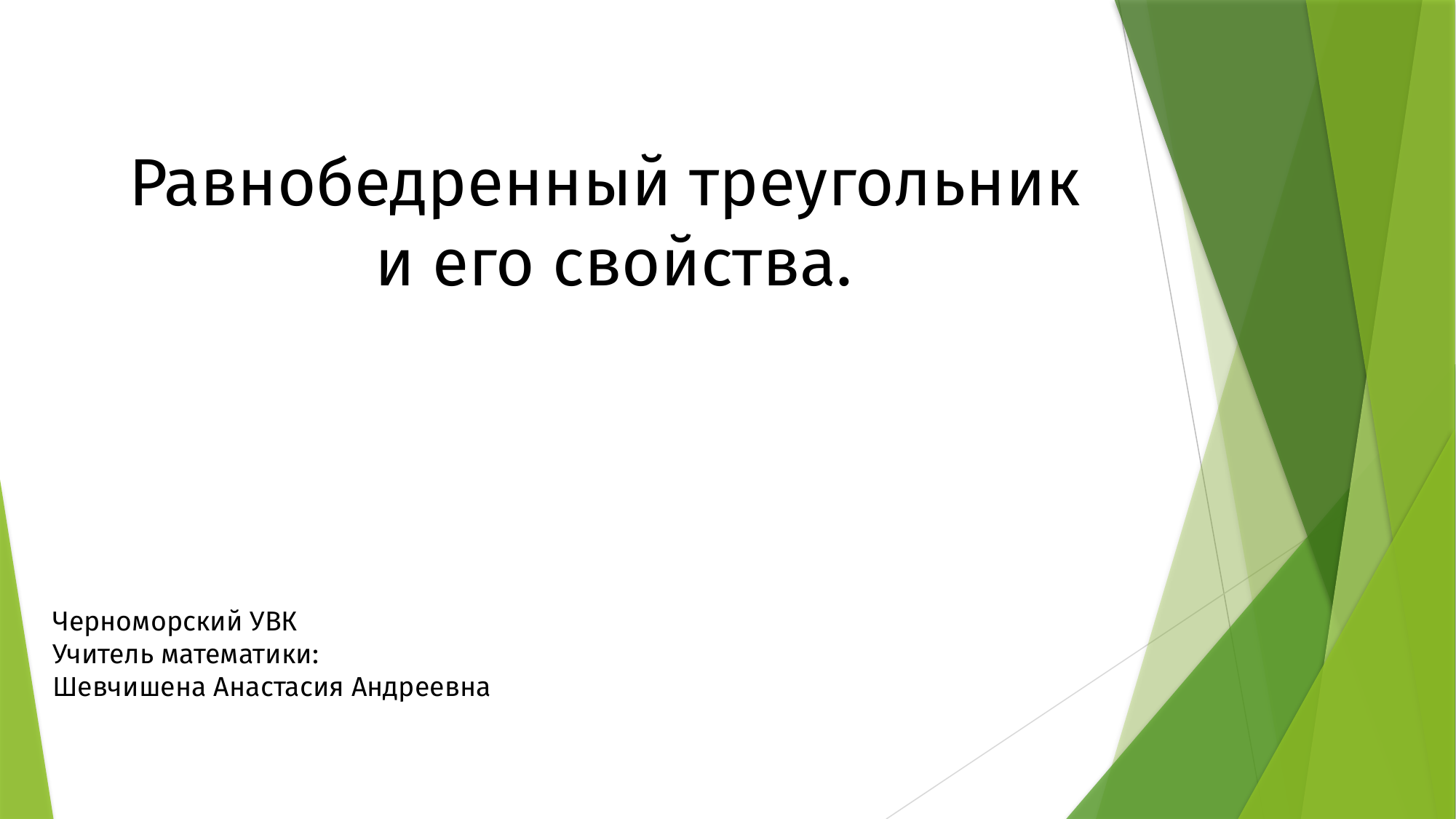

Равнобедренный треугольник
и его свойства.
Черноморский УВК
Учитель математики:
Шевчишена Анастасия Андреевна